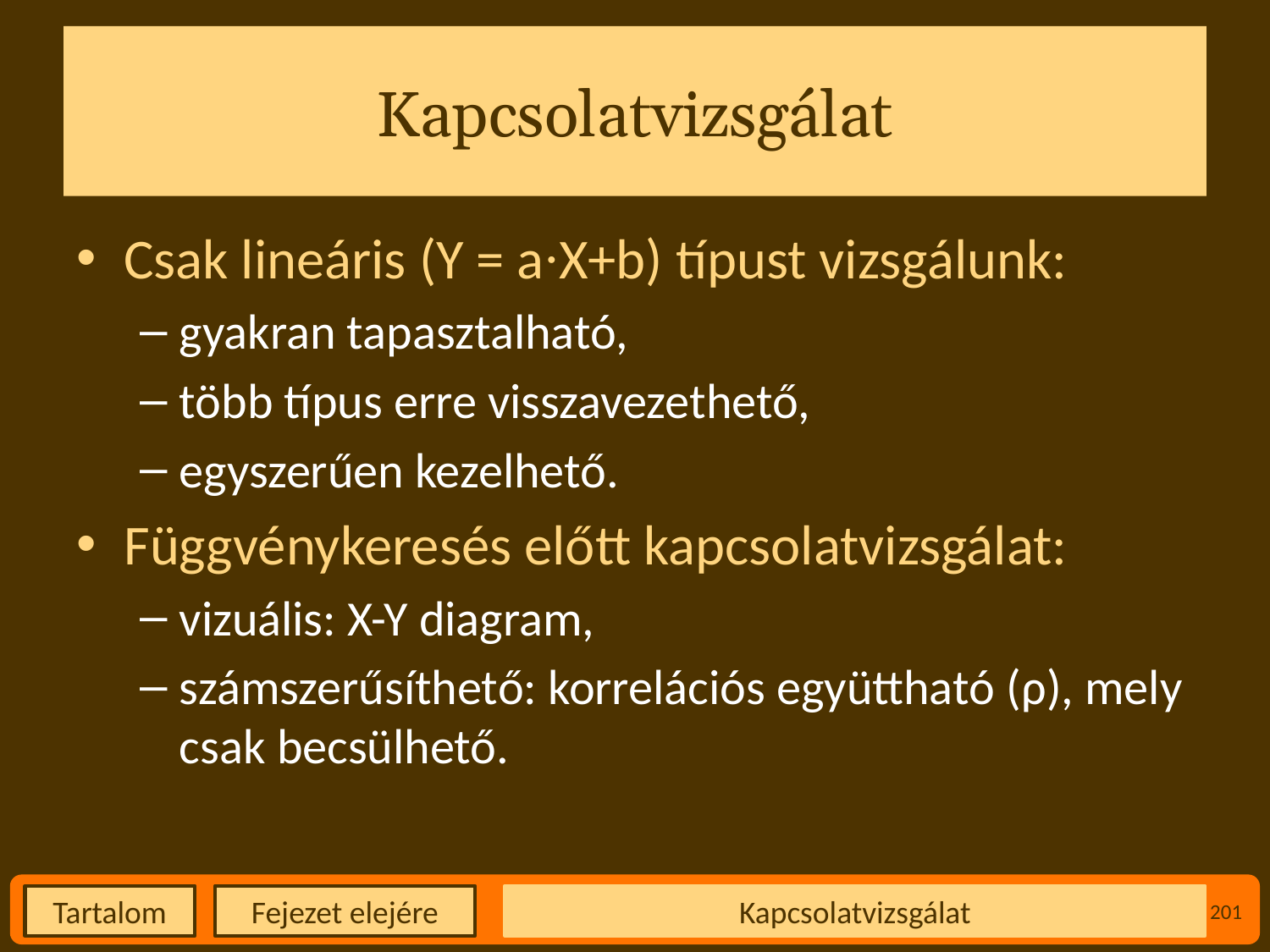

# Kapcsolatvizsgálat
Csak lineáris (Y = a∙X+b) típust vizsgálunk:
gyakran tapasztalható,
több típus erre visszavezethető,
egyszerűen kezelhető.
Függvénykeresés előtt kapcsolatvizsgálat:
vizuális: X-Y diagram,
számszerűsíthető: korrelációs együttható (ρ), mely csak becsülhető.
Kapcsolatvizsgálat
201
Fejezet elejére